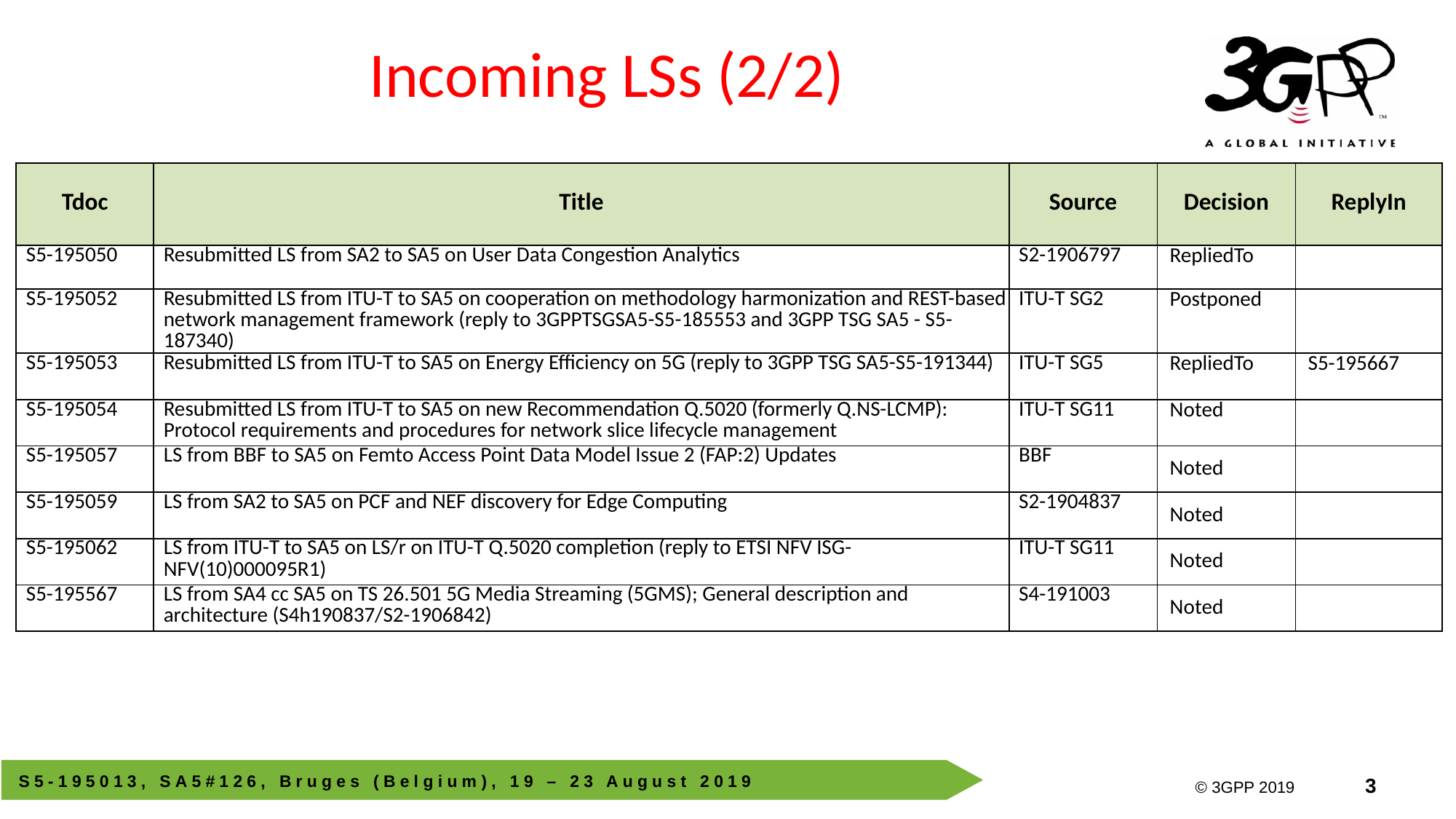

# Incoming LSs (2/2)
| Tdoc | Title | Source | Decision | ReplyIn |
| --- | --- | --- | --- | --- |
| S5-195050 | Resubmitted LS from SA2 to SA5 on User Data Congestion Analytics | S2-1906797 | RepliedTo |  |
| S5-195052 | Resubmitted LS from ITU-T to SA5 on cooperation on methodology harmonization and REST-based network management framework (reply to 3GPPTSGSA5-S5-185553 and 3GPP TSG SA5 - S5-187340) | ITU-T SG2 | Postponed |  |
| S5-195053 | Resubmitted LS from ITU-T to SA5 on Energy Efficiency on 5G (reply to 3GPP TSG SA5-S5-191344) | ITU-T SG5 | RepliedTo | S5-195667 |
| S5-195054 | Resubmitted LS from ITU-T to SA5 on new Recommendation Q.5020 (formerly Q.NS-LCMP): Protocol requirements and procedures for network slice lifecycle management | ITU-T SG11 | Noted |  |
| S5-195057 | LS from BBF to SA5 on Femto Access Point Data Model Issue 2 (FAP:2) Updates | BBF | Noted |  |
| S5-195059 | LS from SA2 to SA5 on PCF and NEF discovery for Edge Computing | S2-1904837 | Noted |  |
| S5-195062 | LS from ITU-T to SA5 on LS/r on ITU-T Q.5020 completion (reply to ETSI NFV ISG-NFV(10)000095R1) | ITU-T SG11 | Noted |  |
| S5-195567 | LS from SA4 cc SA5 on TS 26.501 5G Media Streaming (5GMS); General description and architecture (S4h190837/S2-1906842) | S4-191003 | Noted |  |